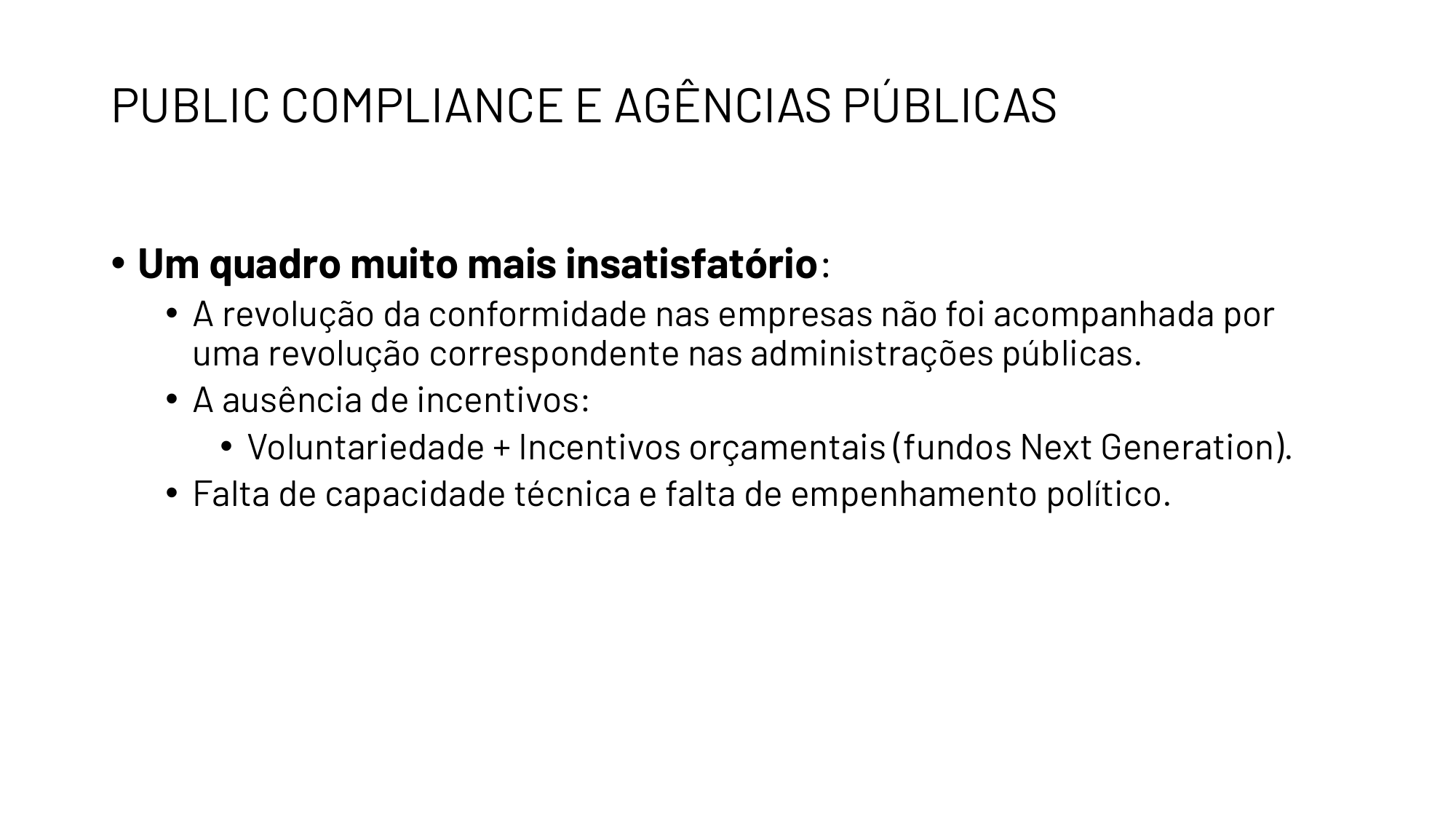

# PUBLIC COMPLIANCE E AGÊNCIAS PÚBLICAS

Um quadro muito mais insatisfatório:
A revolução da conformidade nas empresas não foi acompanhada por uma revolução correspondente nas administrações públicas.
A ausência de incentivos:
Voluntariedade + Incentivos orçamentais (fundos Next Generation).
Falta de capacidade técnica e falta de empenhamento político.